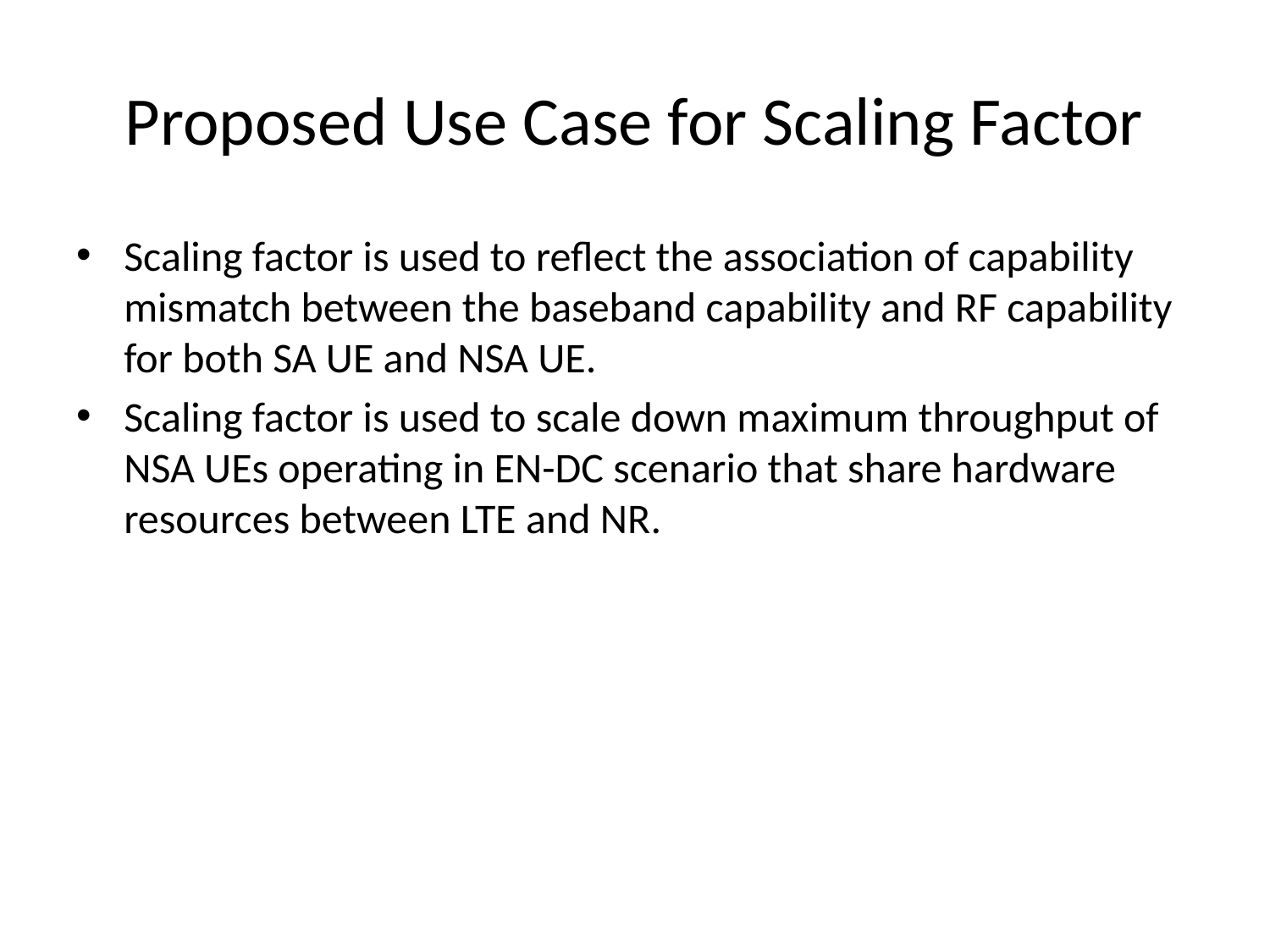

# Proposed Use Case for Scaling Factor
Scaling factor is used to reflect the association of capability mismatch between the baseband capability and RF capability for both SA UE and NSA UE.
Scaling factor is used to scale down maximum throughput of NSA UEs operating in EN-DC scenario that share hardware resources between LTE and NR.